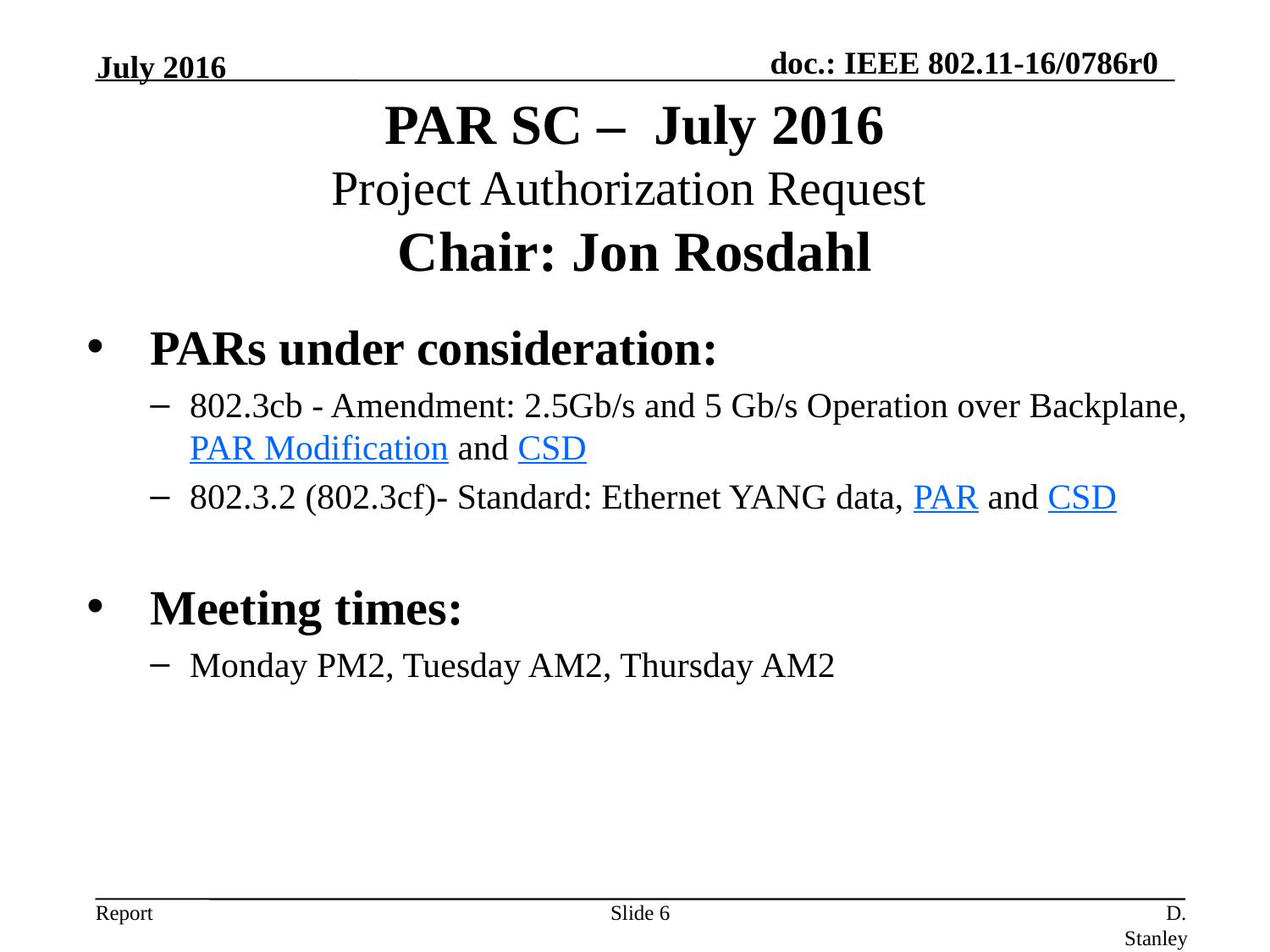

July 2016

PAR SC –  July 2016
Project Authorization Request
Chair: Jon Rosdahl
PARs under consideration:
802.3cb - Amendment: 2.5Gb/s and 5 Gb/s Operation over Backplane, PAR Modification and CSD
802.3.2 (802.3cf)- Standard: Ethernet YANG data, PAR and CSD

Meeting times:
Monday PM2, Tuesday AM2, Thursday AM2

Slide 6
D. Stanley, HP Enterprise